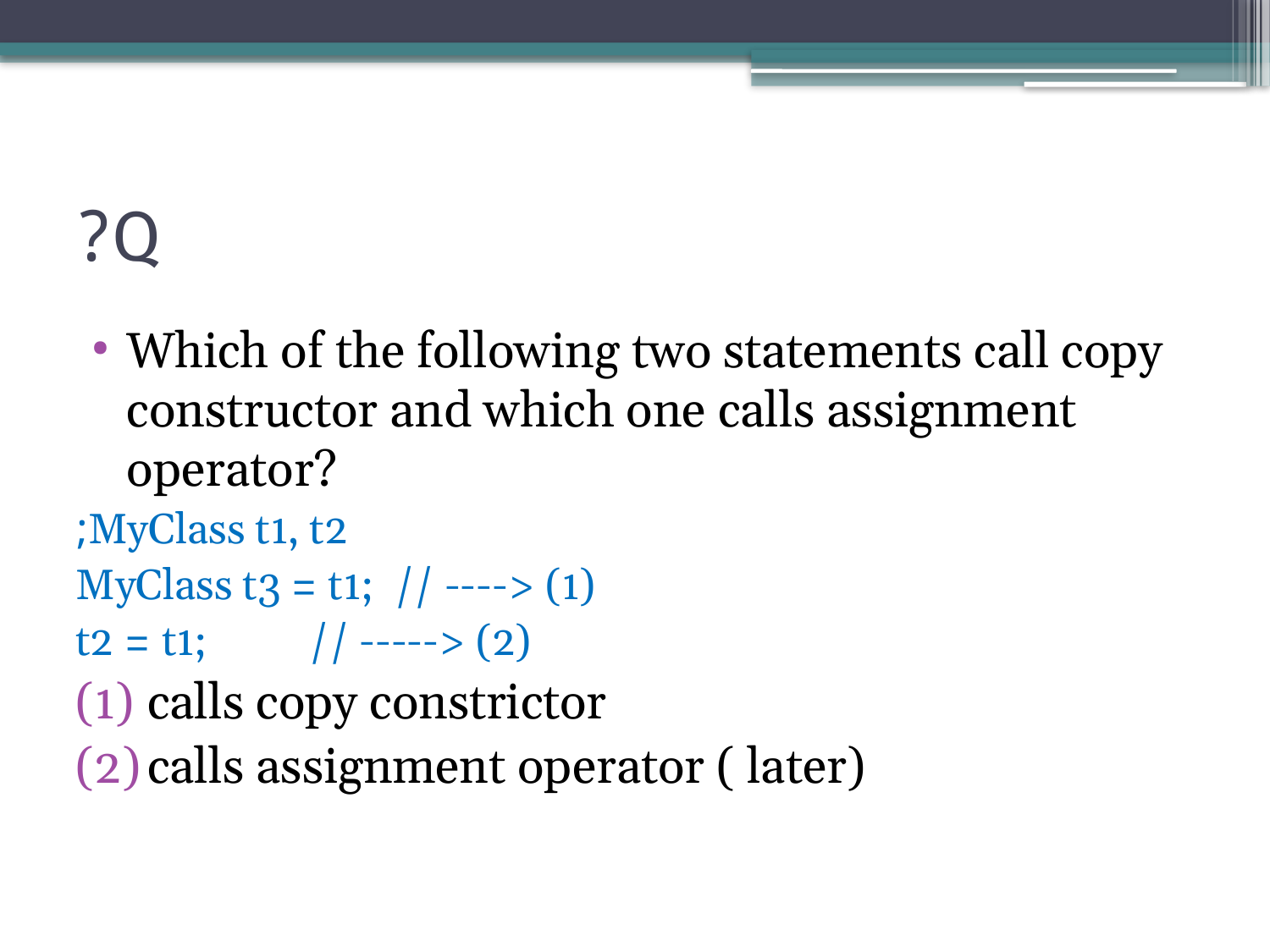

# Q?
Which of the following two statements call copy constructor and which one calls assignment operator?
MyClass t1, t2;
MyClass t3 = t1;  // ----> (1)
t2 = t1;          // -----> (2)
calls copy constrictor
calls assignment operator ( later)

42